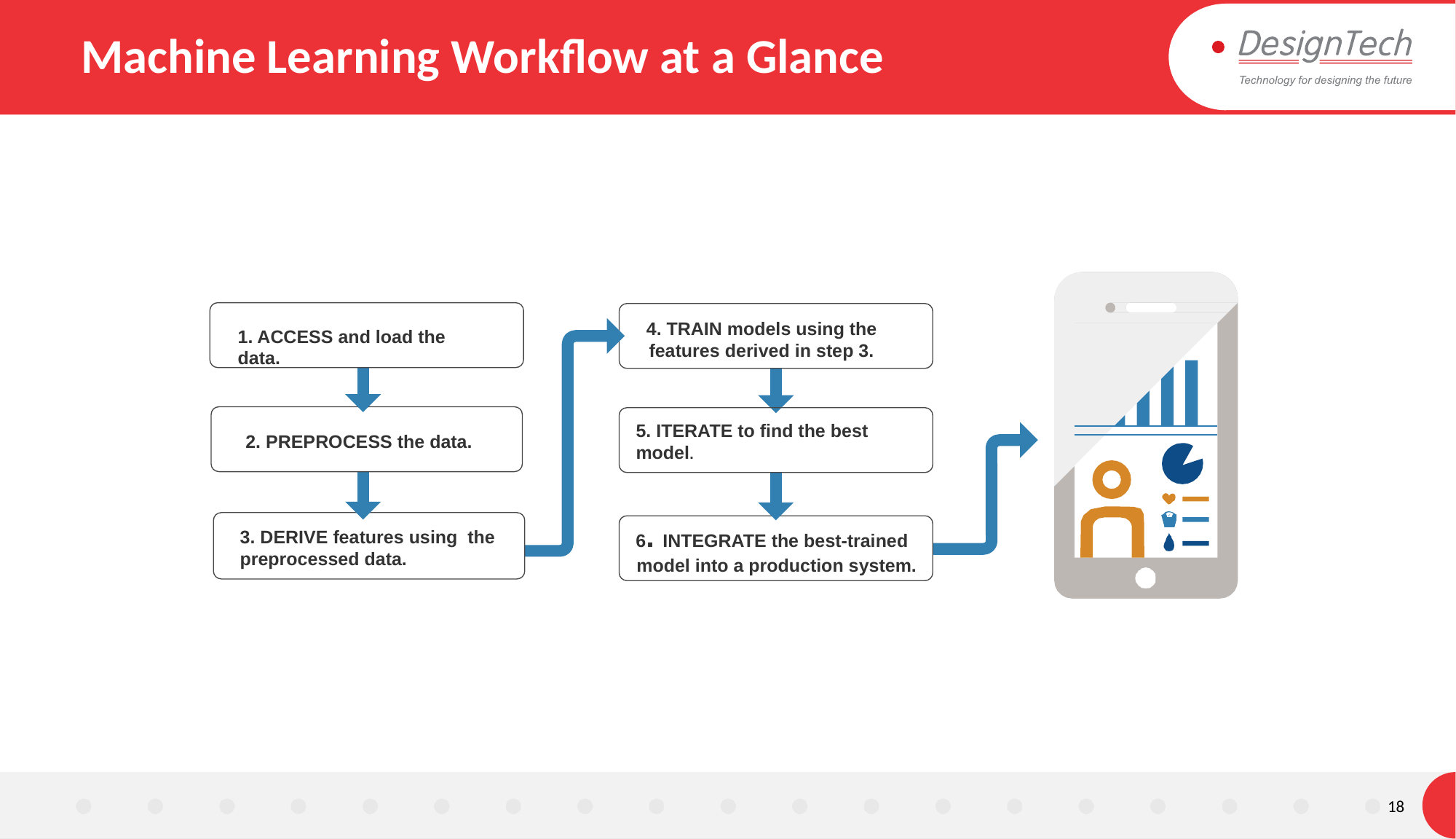

# Machine Learning Workflow at a Glance

1. ACCESS and load the data.

4. TRAIN models using the  features derived in step 3.

2. PREPROCESS the data.

5. ITERATE to find the best model.

3. DERIVE features using  the preprocessed data.
6. INTEGRATE the best-trained  model into a production system.

18